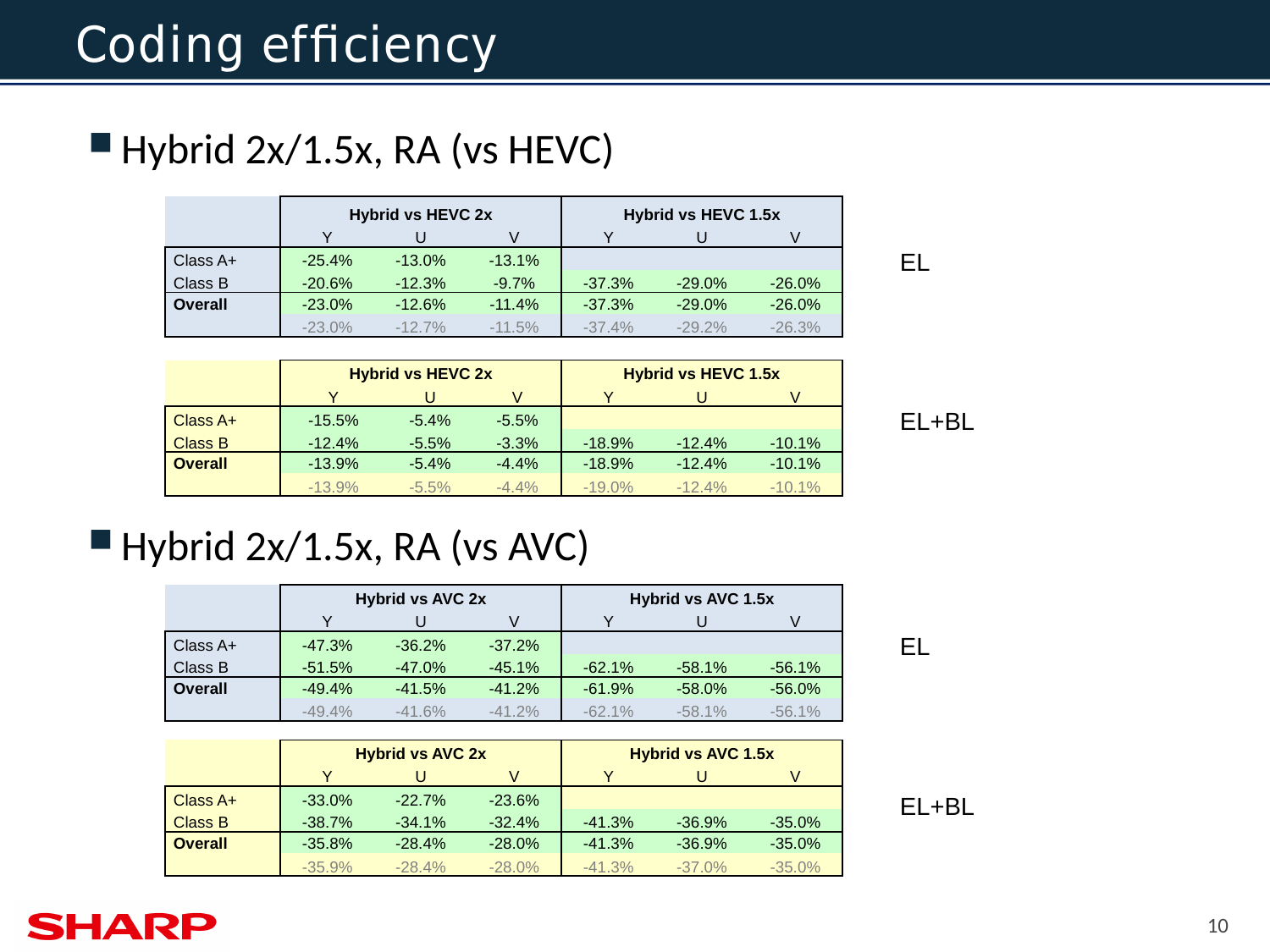

# Coding efficiency
Hybrid 2x/1.5x, RA (vs HEVC)
|  | Hybrid vs HEVC 2x |  |  | Hybrid vs HEVC 1.5x |  |  |
| --- | --- | --- | --- | --- | --- | --- |
|  | Y | U | V | Y | U | V |
| Class A+ | -25.4% | -13.0% | -13.1% |  |  |  |
| Class B | -20.6% | -12.3% | -9.7% | -37.3% | -29.0% | -26.0% |
| Overall | -23.0% | -12.6% | -11.4% | -37.3% | -29.0% | -26.0% |
|  | -23.0% | -12.7% | -11.5% | -37.4% | -29.2% | -26.3% |
EL
|  | Hybrid vs HEVC 2x |  |  | Hybrid vs HEVC 1.5x |  |  |
| --- | --- | --- | --- | --- | --- | --- |
|  | Y | U | V | Y | U | V |
| Class A+ | -15.5% | -5.4% | -5.5% |  |  |  |
| Class B | -12.4% | -5.5% | -3.3% | -18.9% | -12.4% | -10.1% |
| Overall | -13.9% | -5.4% | -4.4% | -18.9% | -12.4% | -10.1% |
|  | -13.9% | -5.5% | -4.4% | -19.0% | -12.4% | -10.1% |
EL+BL
Hybrid 2x/1.5x, RA (vs AVC)
|  | Hybrid vs AVC 2x |  |  | Hybrid vs AVC 1.5x |  |  |
| --- | --- | --- | --- | --- | --- | --- |
|  | Y | U | V | Y | U | V |
| Class A+ | -47.3% | -36.2% | -37.2% |  |  |  |
| Class B | -51.5% | -47.0% | -45.1% | -62.1% | -58.1% | -56.1% |
| Overall | -49.4% | -41.5% | -41.2% | -61.9% | -58.0% | -56.0% |
|  | -49.4% | -41.6% | -41.2% | -62.1% | -58.1% | -56.1% |
EL
|  | Hybrid vs AVC 2x |  |  | Hybrid vs AVC 1.5x |  |  |
| --- | --- | --- | --- | --- | --- | --- |
|  | Y | U | V | Y | U | V |
| Class A+ | -33.0% | -22.7% | -23.6% |  |  |  |
| Class B | -38.7% | -34.1% | -32.4% | -41.3% | -36.9% | -35.0% |
| Overall | -35.8% | -28.4% | -28.0% | -41.3% | -36.9% | -35.0% |
|  | -35.9% | -28.4% | -28.0% | -41.3% | -37.0% | -35.0% |
EL+BL
10